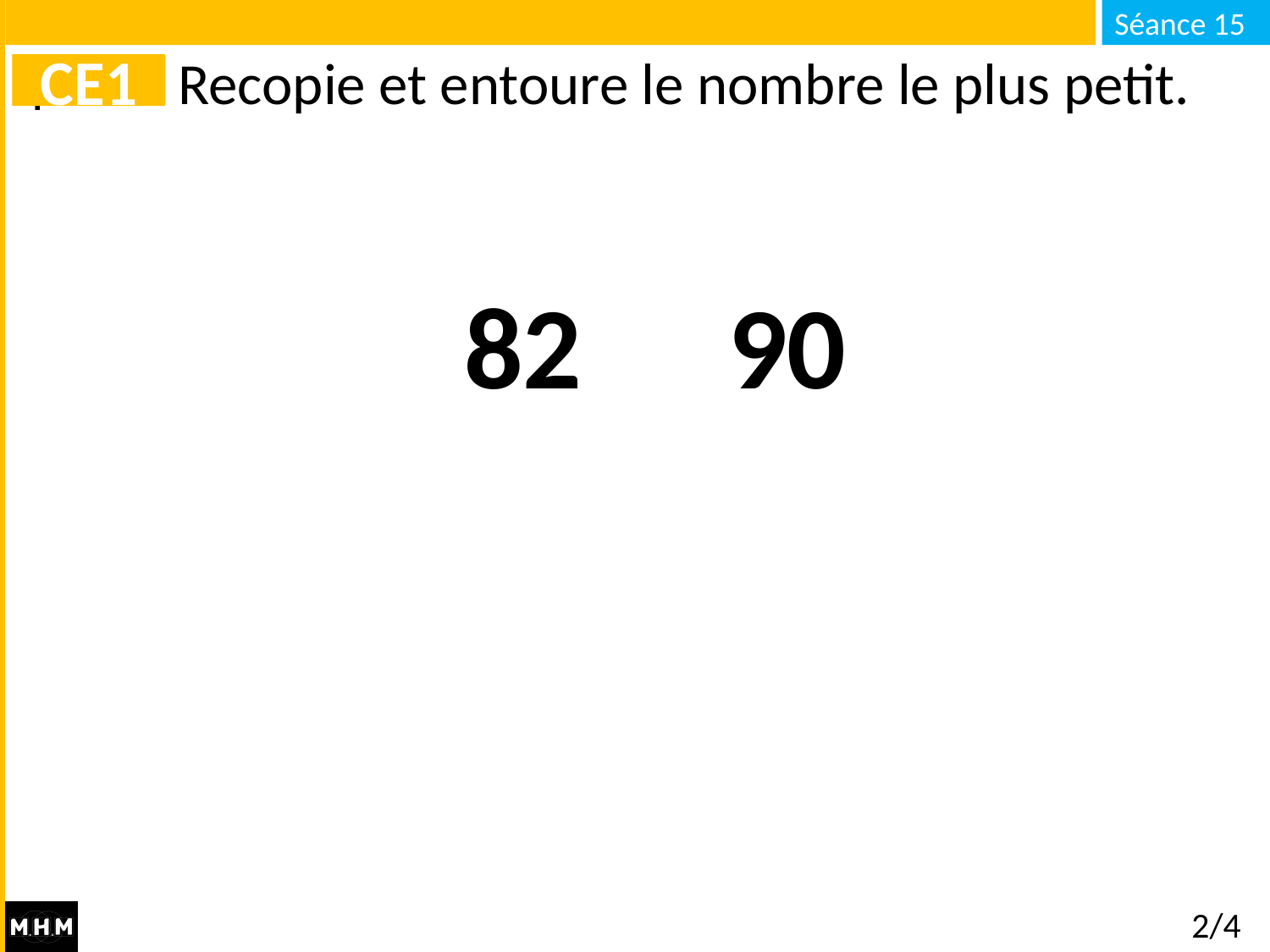

# Recopie et entoure le nombre le plus petit.
CE1
82
90
2/4